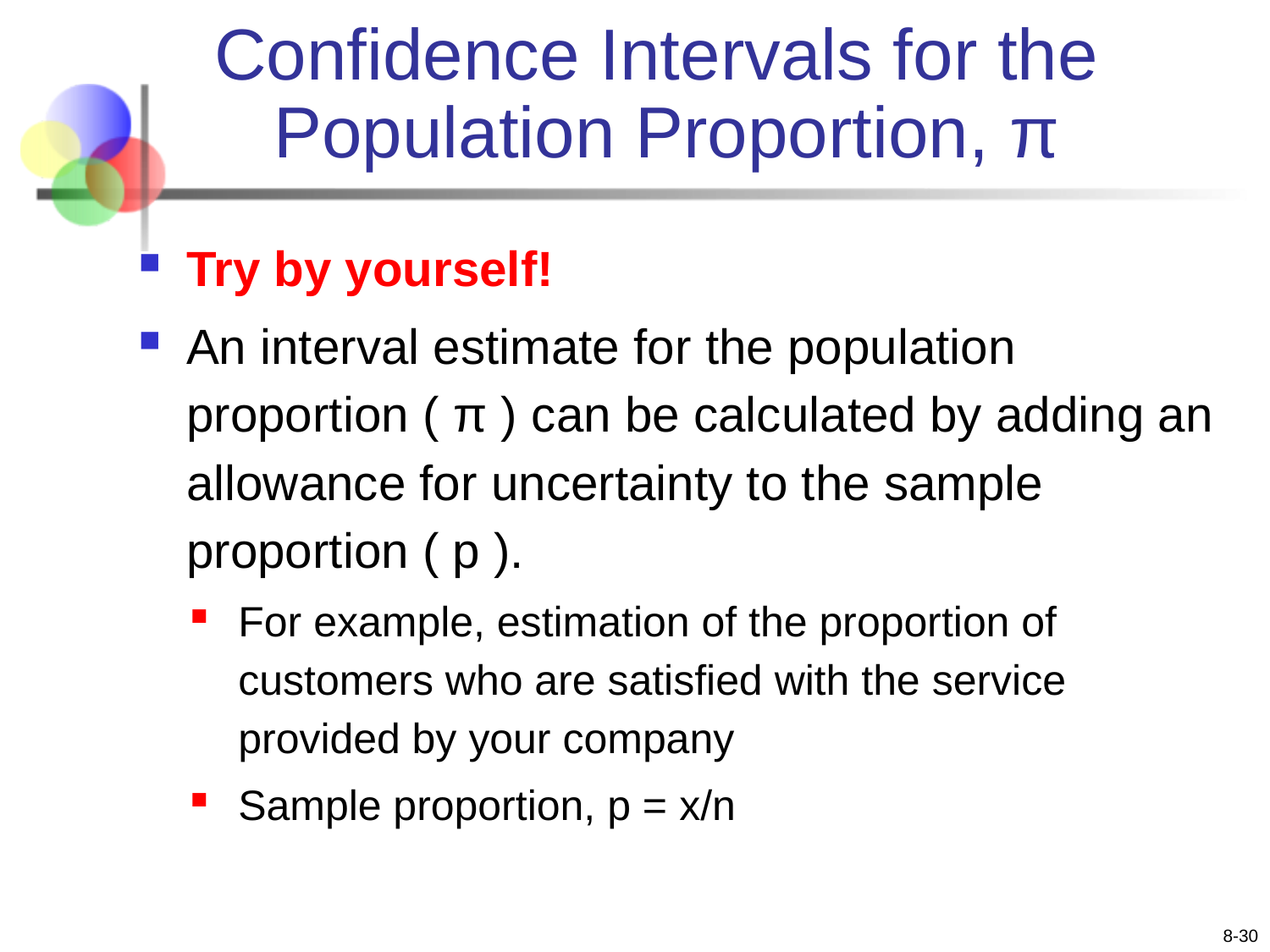

# Confidence Intervals for the Population Proportion, π
Try by yourself!
An interval estimate for the population proportion ( π ) can be calculated by adding an allowance for uncertainty to the sample proportion ( p ).
For example, estimation of the proportion of customers who are satisfied with the service provided by your company
Sample proportion, p = x/n

8-30